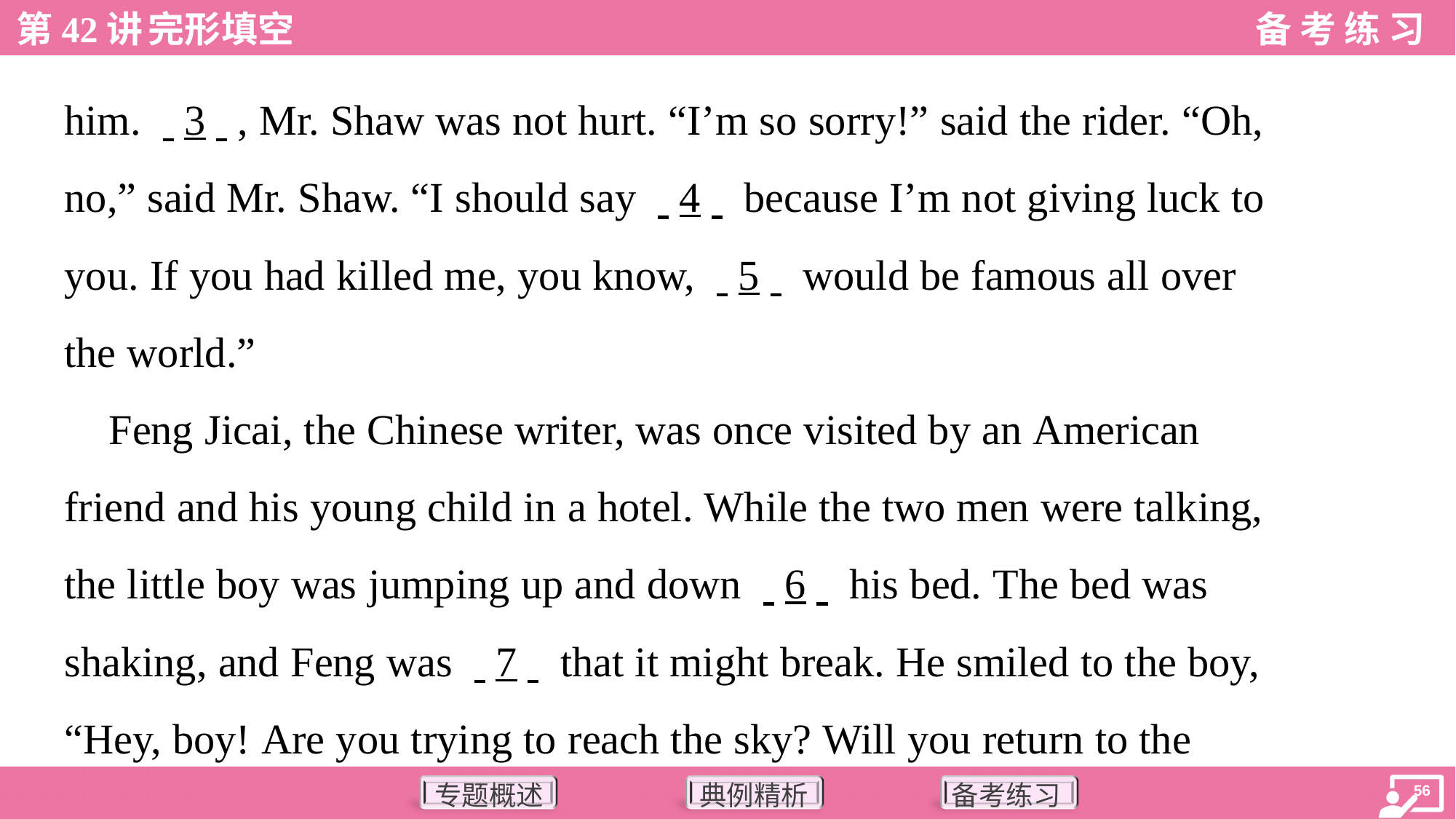

him. . .3. ., Mr. Shaw was not hurt. “I’m so sorry!” said the rider. “Oh,
no,” said Mr. Shaw. “I should say . .4. . because I’m not giving luck to
you. If you had killed me, you know, . .5. . would be famous all over
the world.”
    Feng Jicai, the Chinese writer, was once visited by an American
friend and his young child in a hotel. While the two men were talking,
the little boy was jumping up and down . .6. . his bed. The bed was
shaking, and Feng was . .7. . that it might break. He smiled to the boy,
“Hey, boy! Are you trying to reach the sky? Will you return to the